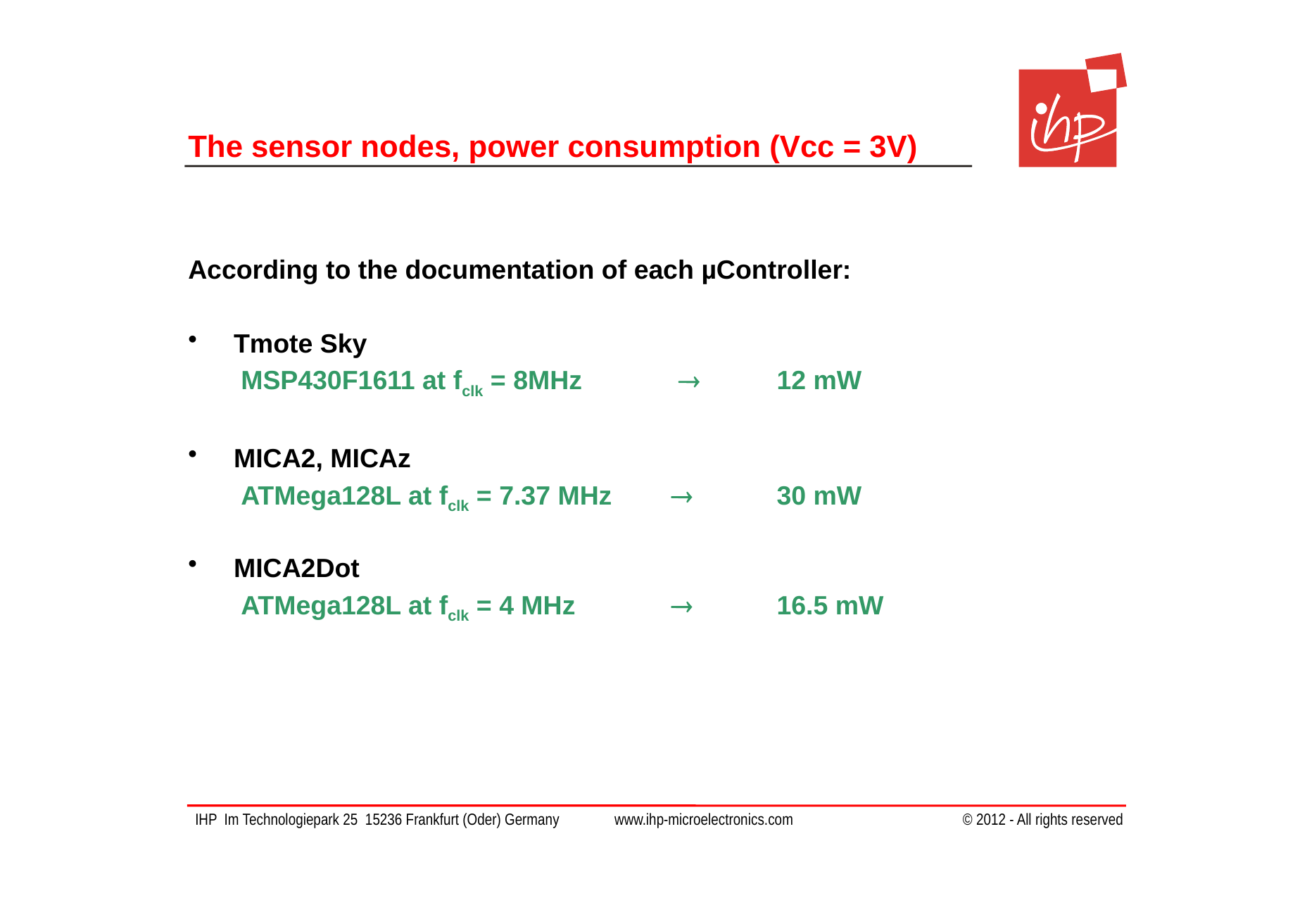

# The sensor nodes, power consumption (Vcc = 3V)
According to the documentation of each µController:

Tmote Sky
MSP430F1611 at fclk = 8MHz	 → 	12 mW

MICA2, MICAz
ATMega128L at fclk = 7.37 MHz 	→ 	30 mW
MICA2Dot
ATMega128L at fclk = 4 MHz 	→ 	16.5 mW